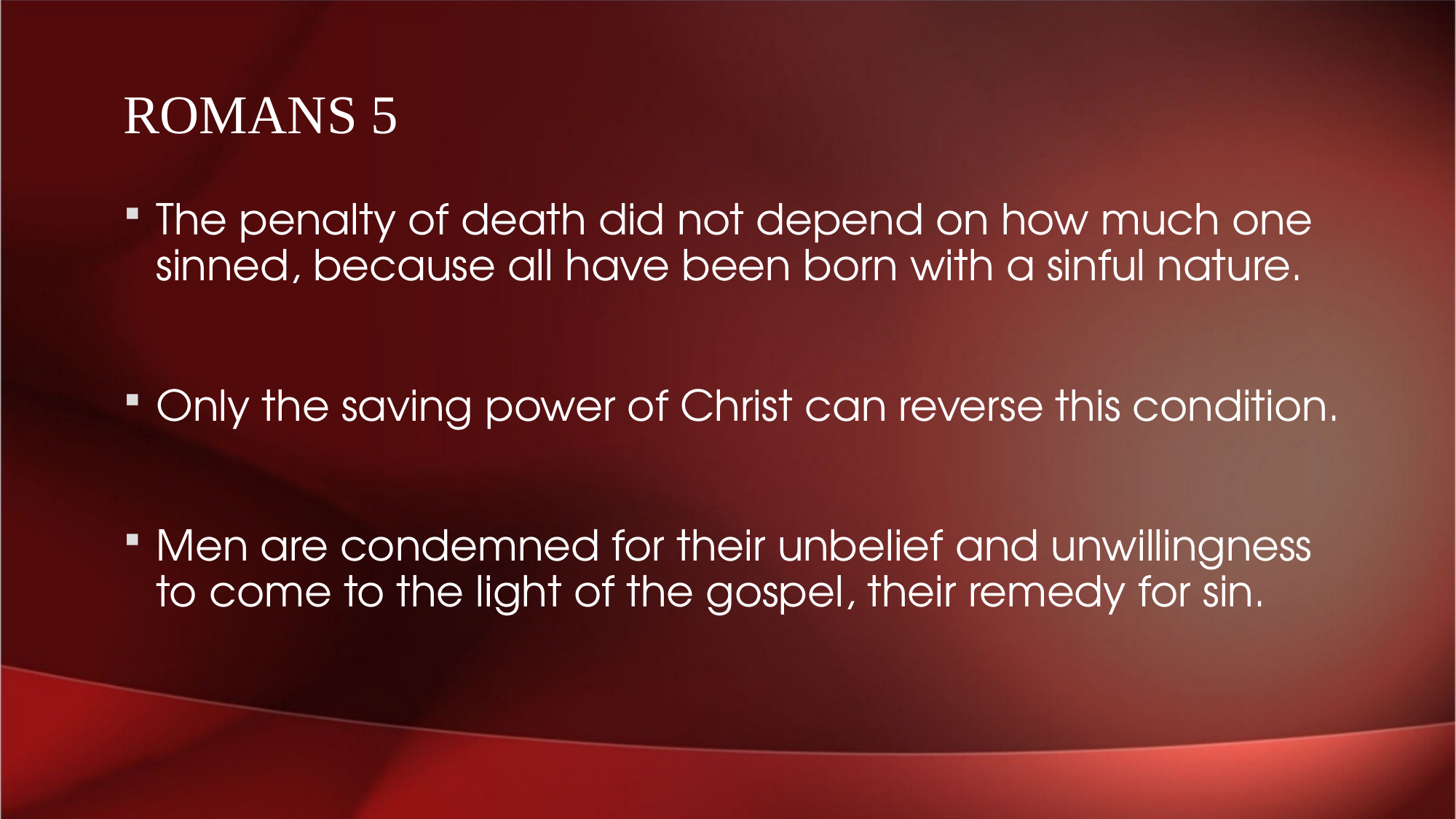

# Romans 5
The penalty of death did not depend on how much one sinned, because all have been born with a sinful nature.

Only the saving power of Christ can reverse this condition.

Men are condemned for their unbelief and unwillingness to come to the light of the gospel, their remedy for sin.